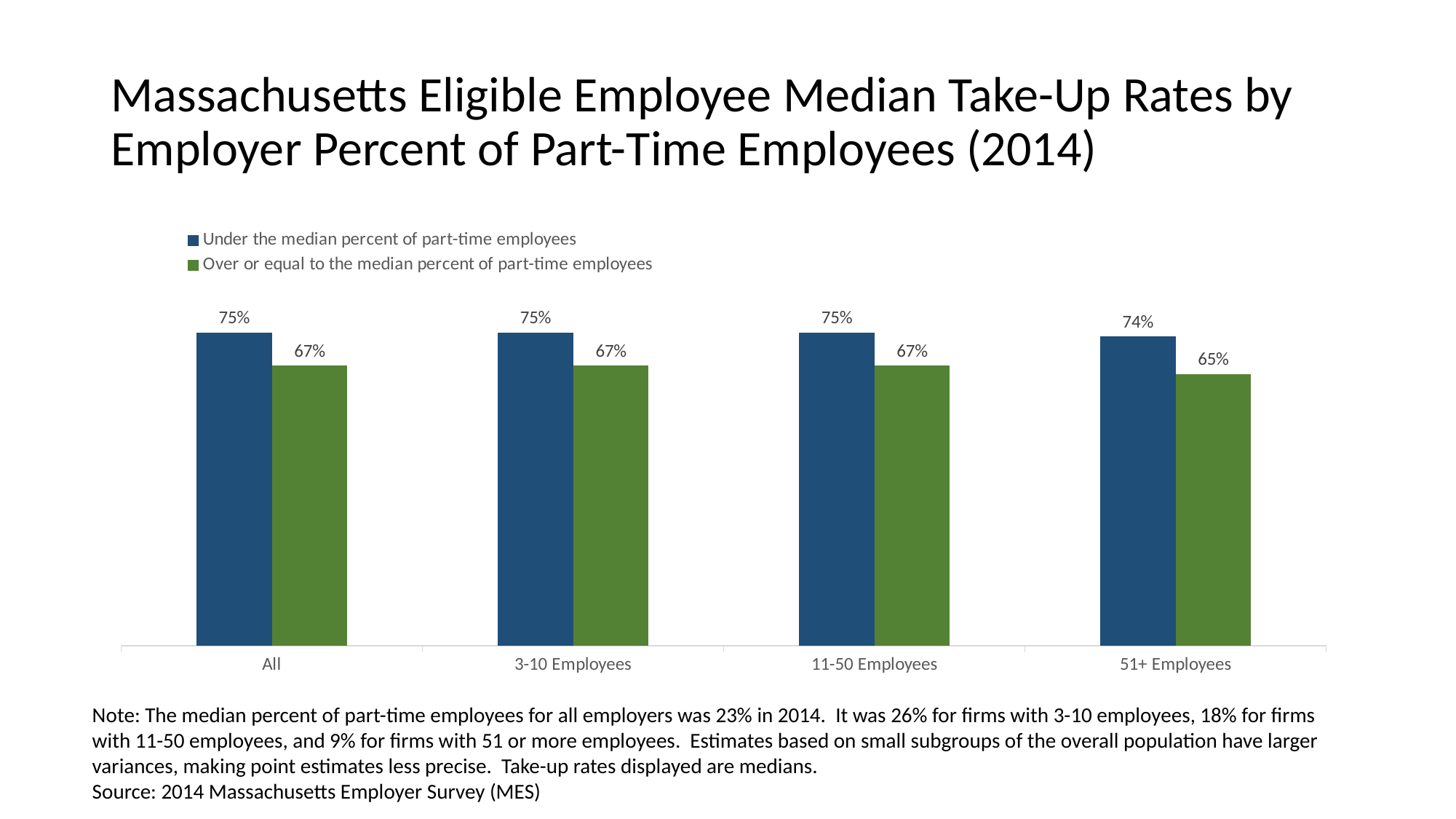

# Massachusetts Eligible Employee Median Take-Up Rates by Employer Percent of Part-Time Employees (2014)

### Chart

| Category | Under the median percent of part-time employees | Over or equal to the median percent of part-time employees |
|---|---|---|
| All | 0.7500000000000022 | 0.6700000000000028 |
| 3-10 Employees | 0.7500000000000022 | 0.6700000000000028 |
| 11-50 Employees | 0.7500000000000022 | 0.6700000000000028 |
| 51+ Employees | 0.7400000000000021 | 0.6500000000000025 |
Note: The median percent of part-time employees for all employers was 23% in 2014.  It was 26% for firms with 3-10 employees, 18% for firms with 11-50 employees, and 9% for firms with 51 or more employees.  Estimates based on small subgroups of the overall population have larger variances, making point estimates less precise.  Take-up rates displayed are medians.
Source: 2014 Massachusetts Employer Survey (MES)